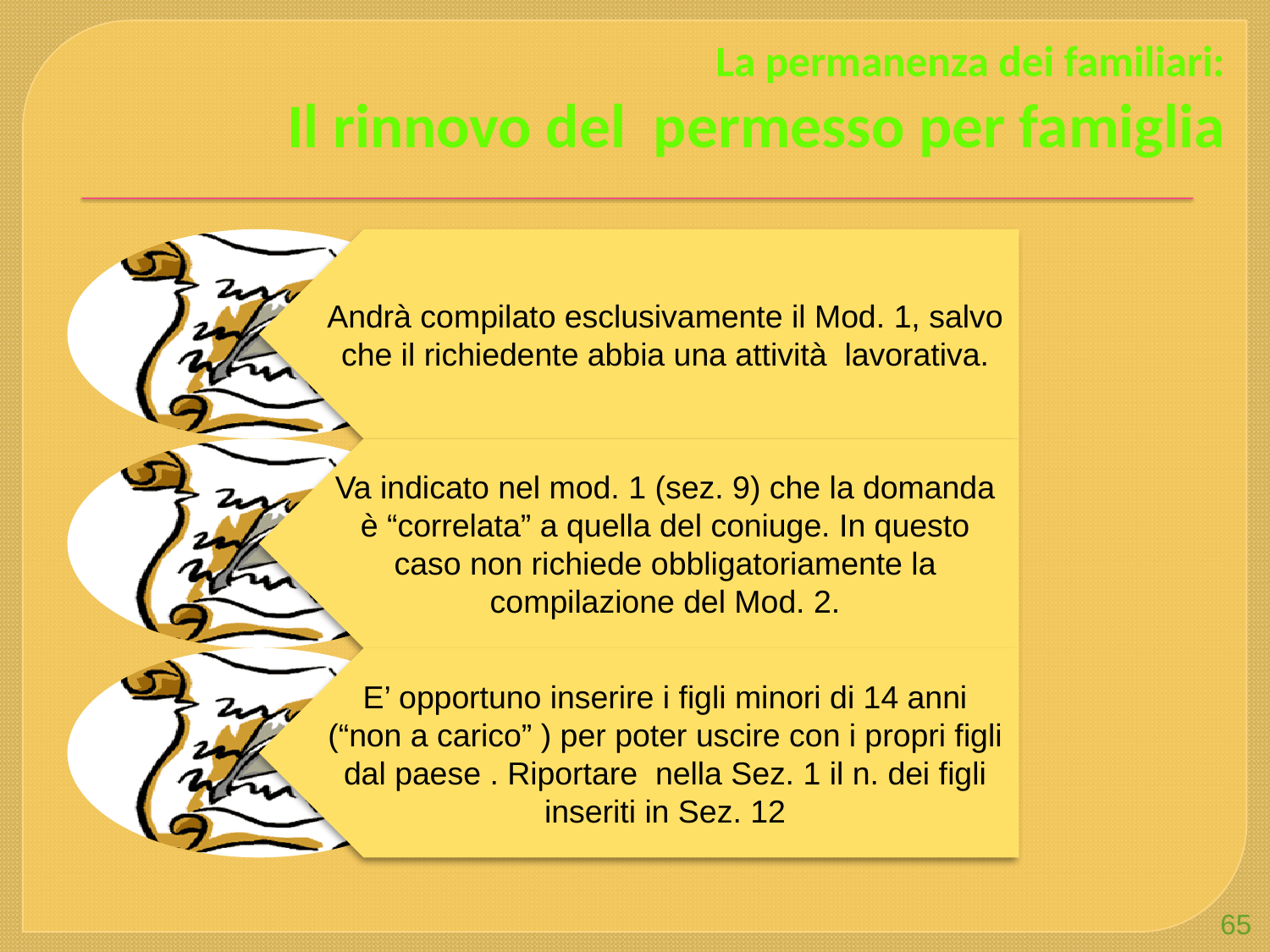

# La permanenza dei familiari: Il rinnovo del  permesso per famiglia
Andrà compilato esclusivamente il Mod. 1, salvo che il richiedente abbia una attività  lavorativa.
Va indicato nel mod. 1 (sez. 9) che la domanda è “correlata” a quella del coniuge. In questo caso non richiede obbligatoriamente la compilazione del Mod. 2.
E’ opportuno inserire i figli minori di 14 anni (“non a carico” ) per poter uscire con i propri figli dal paese . Riportare  nella Sez. 1 il n. dei figli inseriti in Sez. 12
65